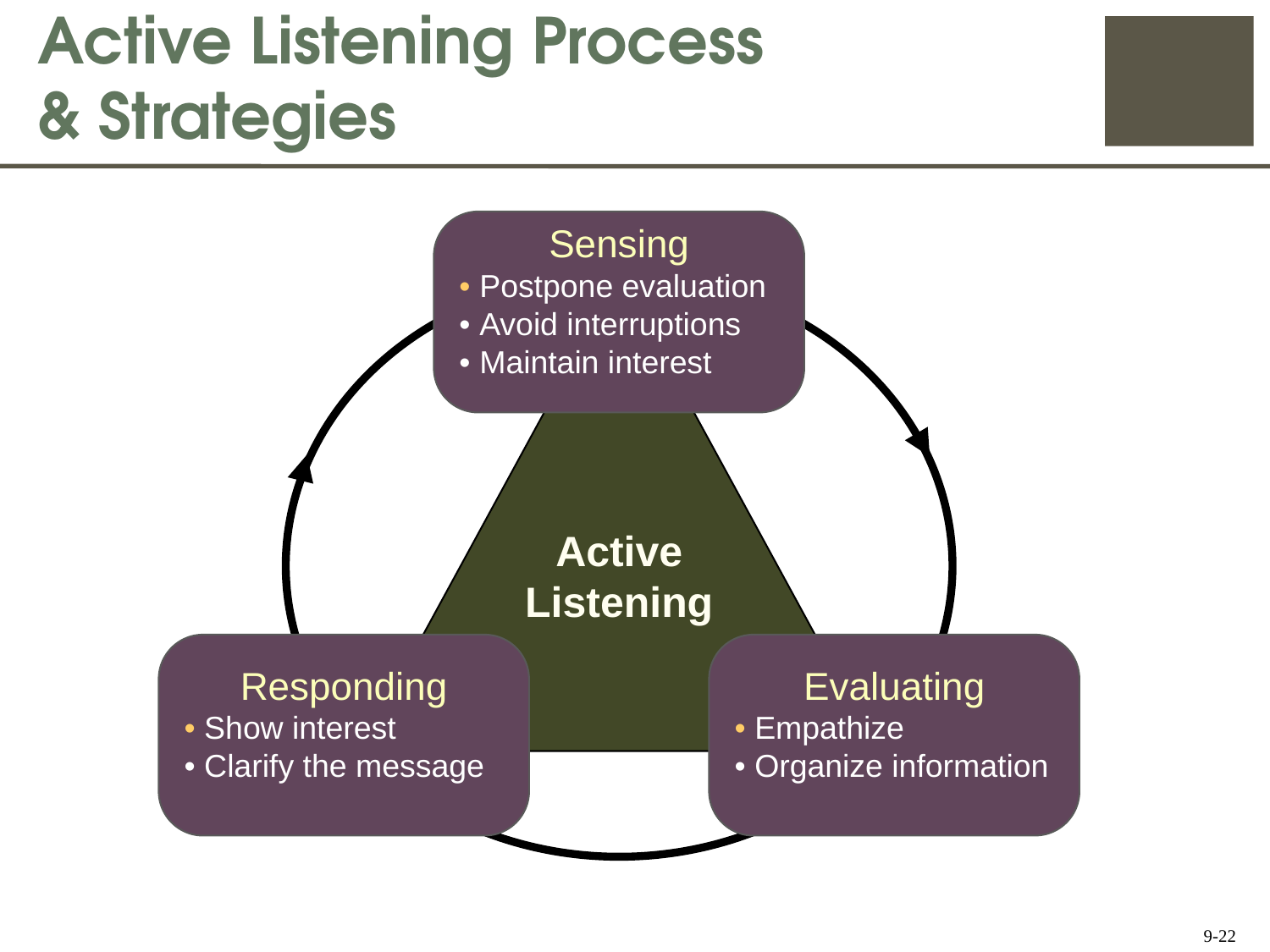

# Active Listening Process & Strategies
Sensing
• Postpone evaluation
• Avoid interruptions
• Maintain interest

Active
Listening

Responding
• Show interest
• Clarify the message

Evaluating
• Empathize
• Organize information